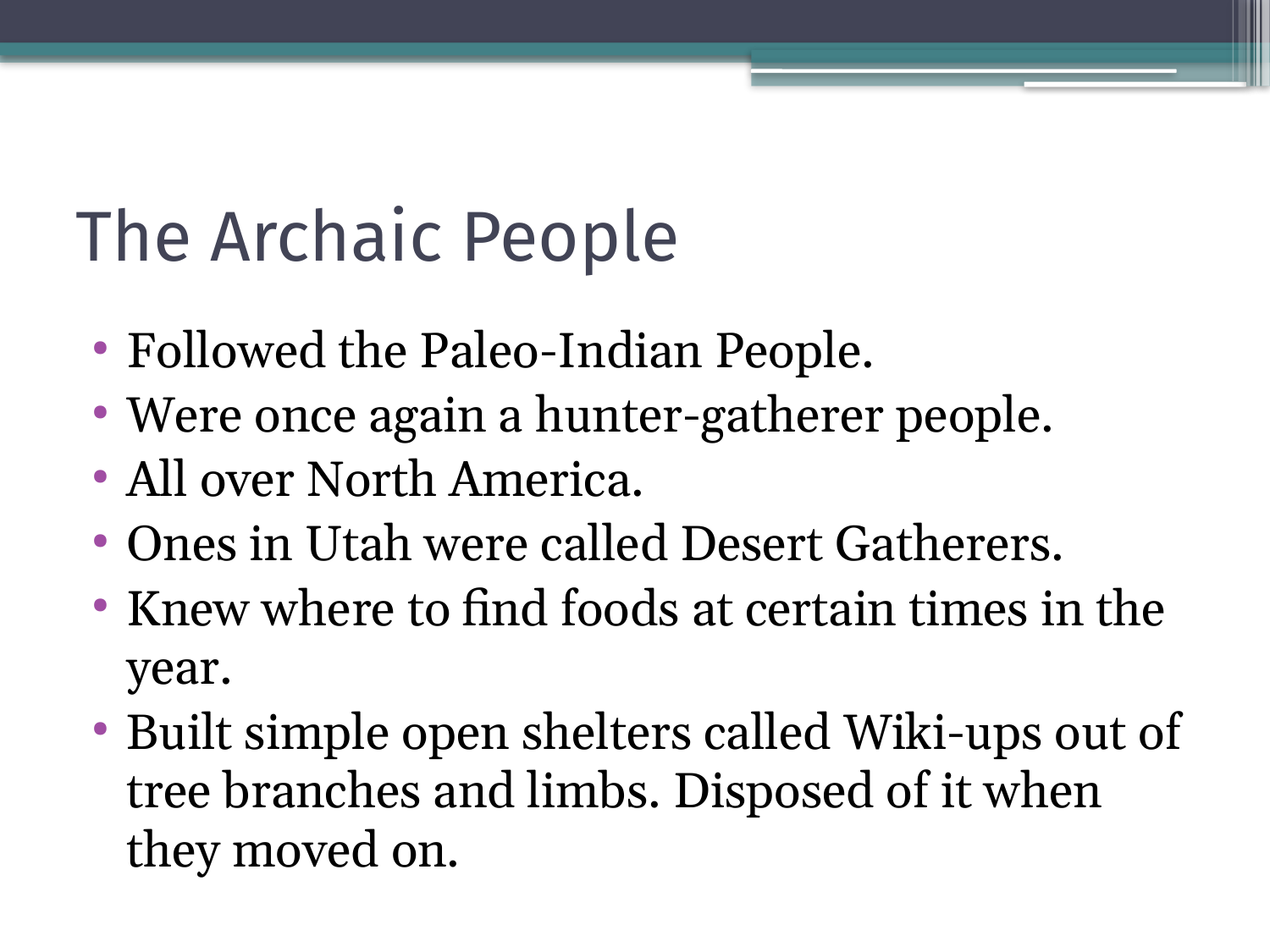

# The Archaic People
Followed the Paleo-Indian People.
Were once again a hunter-gatherer people.
All over North America.
Ones in Utah were called Desert Gatherers.
Knew where to find foods at certain times in the year.
Built simple open shelters called Wiki-ups out of tree branches and limbs. Disposed of it when they moved on.